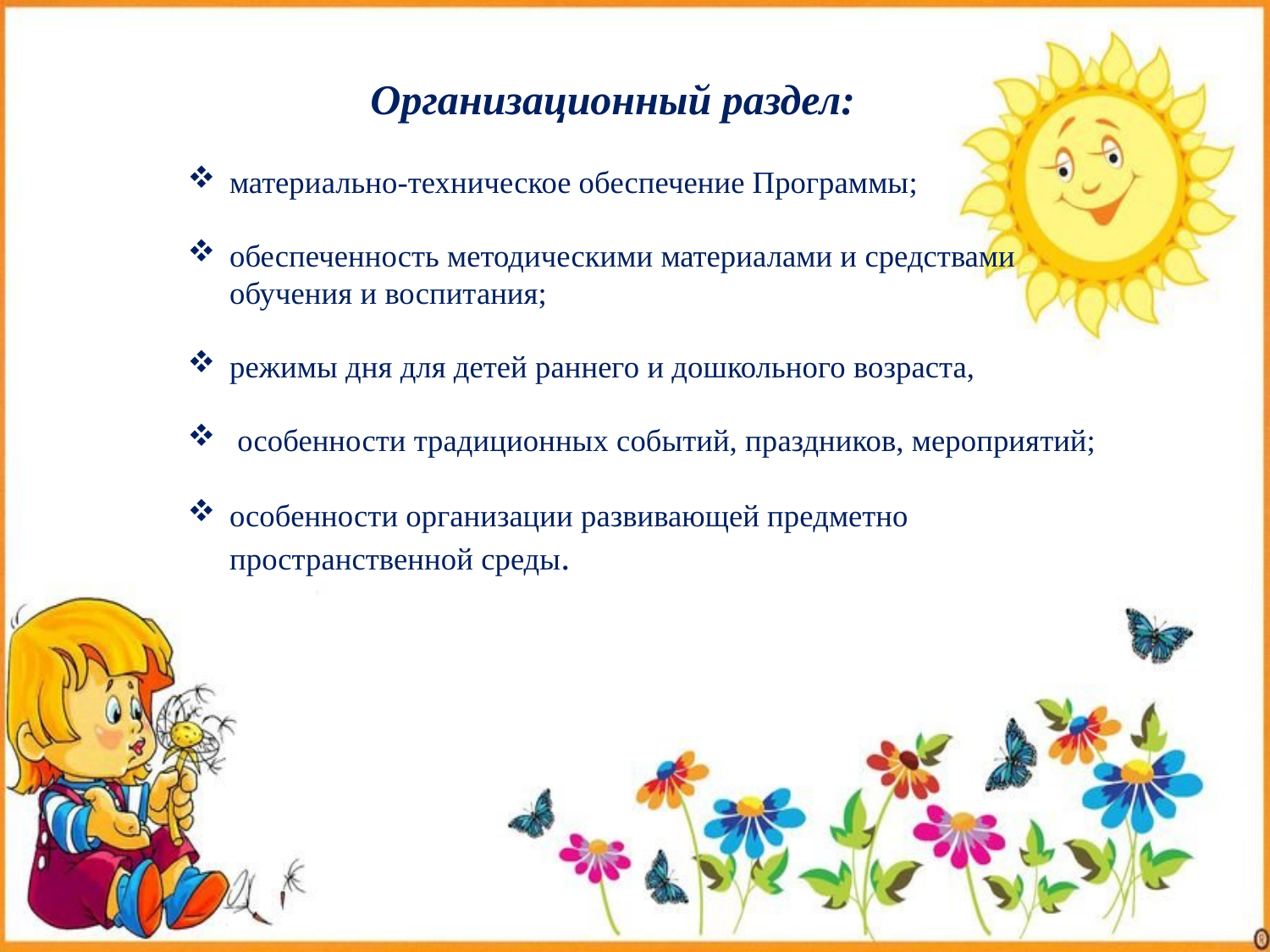

Организационный раздел:
материально-техническое обеспечение Программы;

обеспеченность методическими материалами и средствами обучения и воспитания;

режимы дня для детей раннего и дошкольного возраста,

 особенности традиционных событий, праздников, мероприятий;

особенности организации развивающей предметно­пространственной среды.